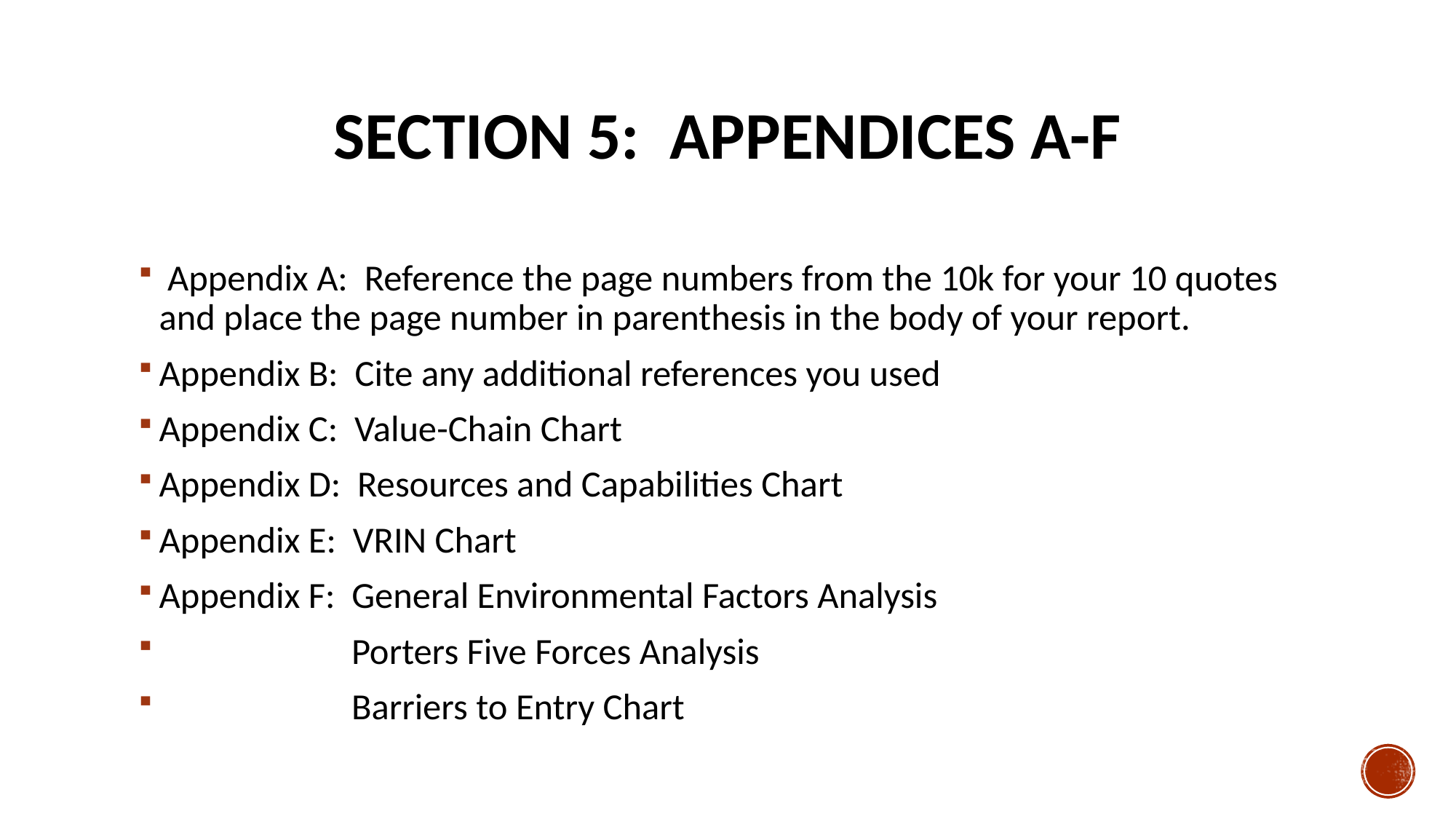

# SECTION 5:  APPENDIces A-F
 Appendix A:  Reference the page numbers from the 10k for your 10 quotes and place the page number in parenthesis in the body of your report.
Appendix B:  Cite any additional references you used
Appendix C:  Value-Chain Chart
Appendix D:  Resources and Capabilities Chart
Appendix E:  VRIN Chart
Appendix F:  General Environmental Factors Analysis
                       Porters Five Forces Analysis
                       Barriers to Entry Chart